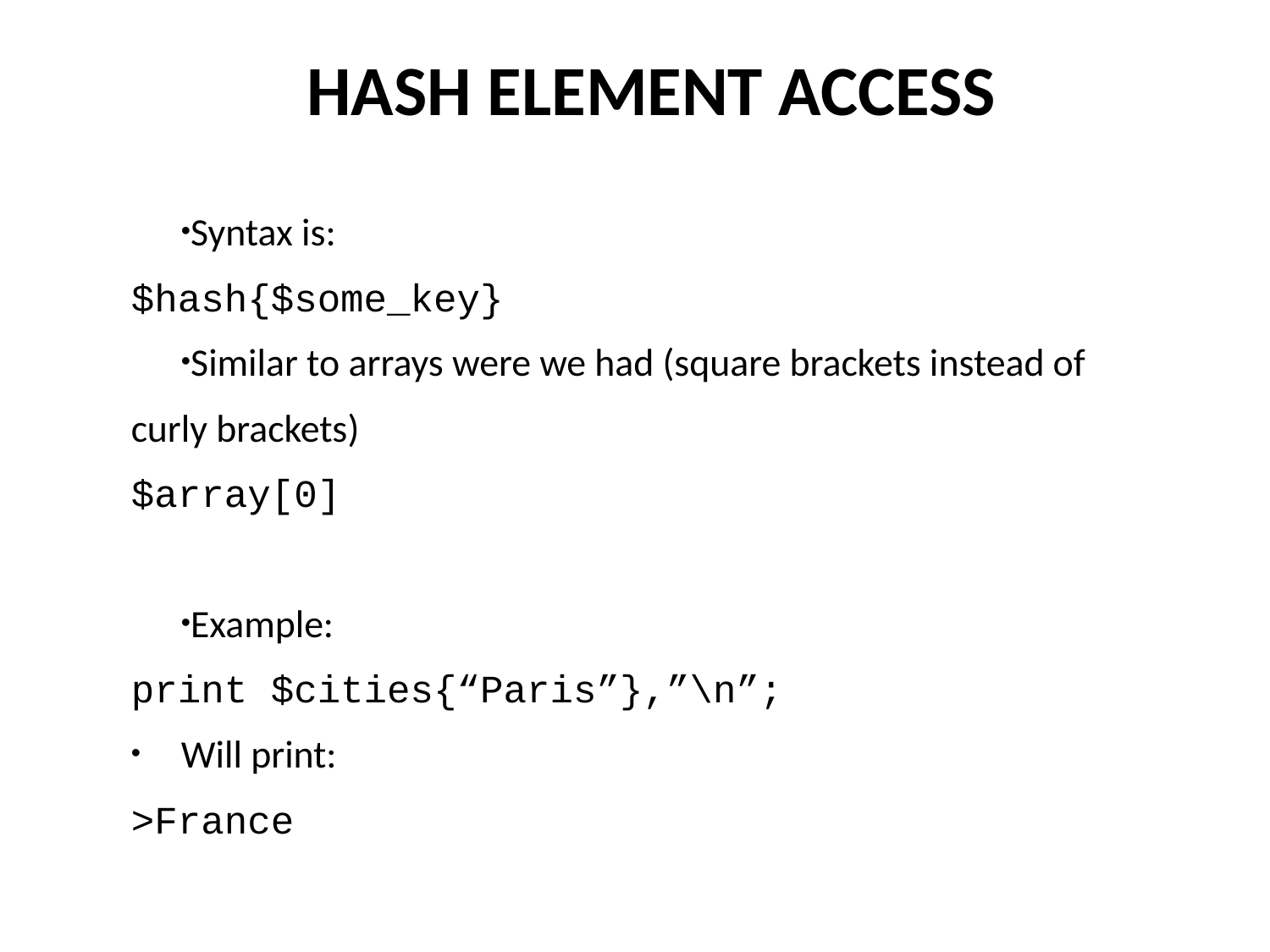

HASH ELEMENT ACCESS
Syntax is:
$hash{$some_key}
Similar to arrays were we had (square brackets instead of
curly brackets)
$array[0]

Example:
print $cities{“Paris”},”\n”;
Will print:
>France